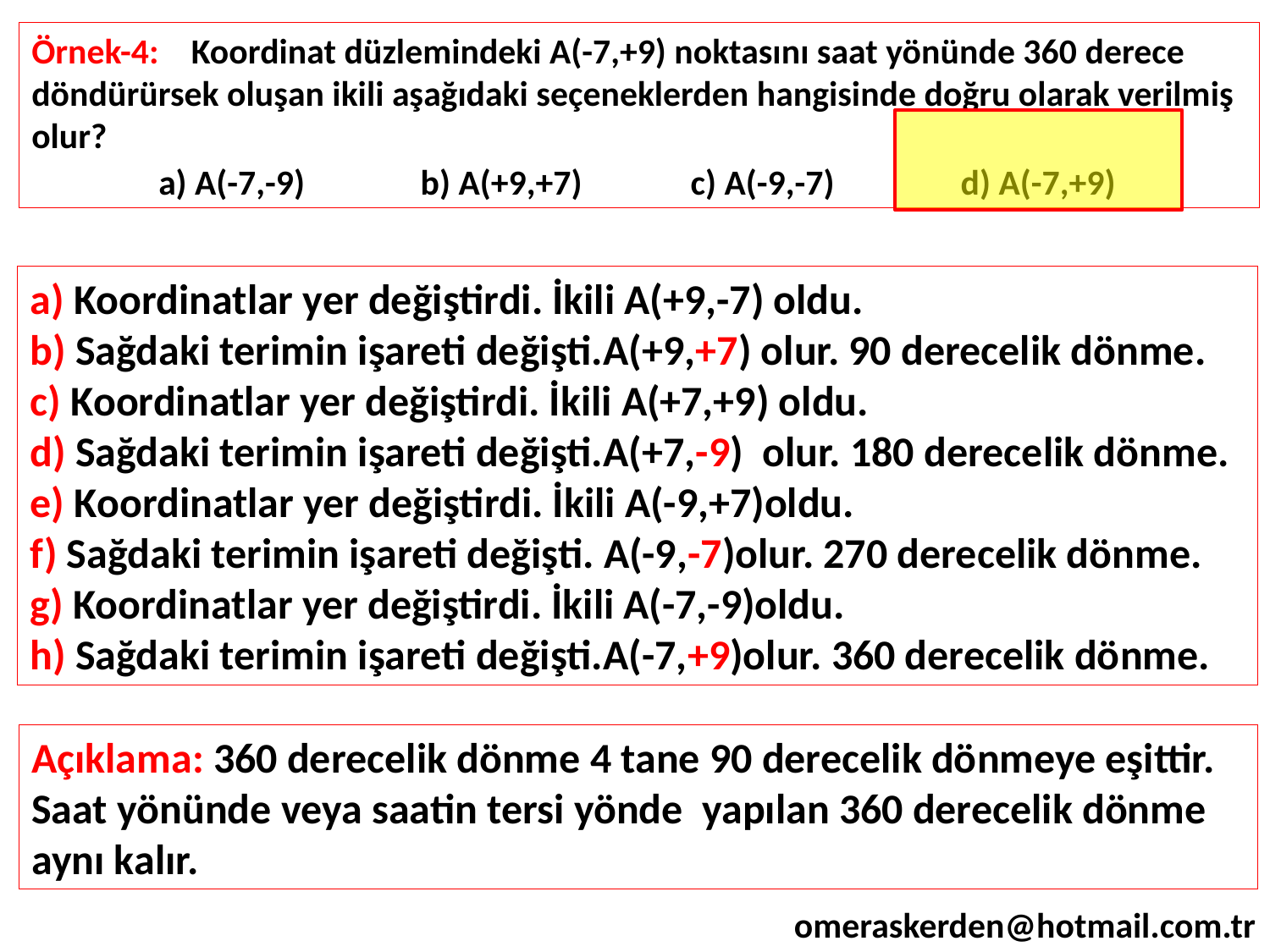

Örnek-4:    Koordinat düzlemindeki A(-7,+9) noktasını saat yönünde 360 derece döndürürsek oluşan ikili aşağıdaki seçeneklerden hangisinde doğru olarak verilmiş olur?

	a) A(-7,-9)	 b) A(+9,+7)	   c) A(-9,-7)	     d) A(-7,+9)

a) Koordinatlar yer değiştirdi. İkili A(+9,-7) oldu.
b) Sağdaki terimin işareti değişti.A(+9,+7) olur. 90 derecelik dönme.
c) Koordinatlar yer değiştirdi. İkili A(+7,+9) oldu.
d) Sağdaki terimin işareti değişti.A(+7,-9)  olur. 180 derecelik dönme.
e) Koordinatlar yer değiştirdi. İkili A(-9,+7)oldu.
f) Sağdaki terimin işareti değişti. A(-9,-7)olur. 270 derecelik dönme.
g) Koordinatlar yer değiştirdi. İkili A(-7,-9)oldu.
h) Sağdaki terimin işareti değişti.A(-7,+9)olur. 360 derecelik dönme.
Açıklama: 360 derecelik dönme 4 tane 90 derecelik dönmeye eşittir. Saat yönünde veya saatin tersi yönde  yapılan 360 derecelik dönme aynı kalır.
omeraskerden@hotmail.com.tr